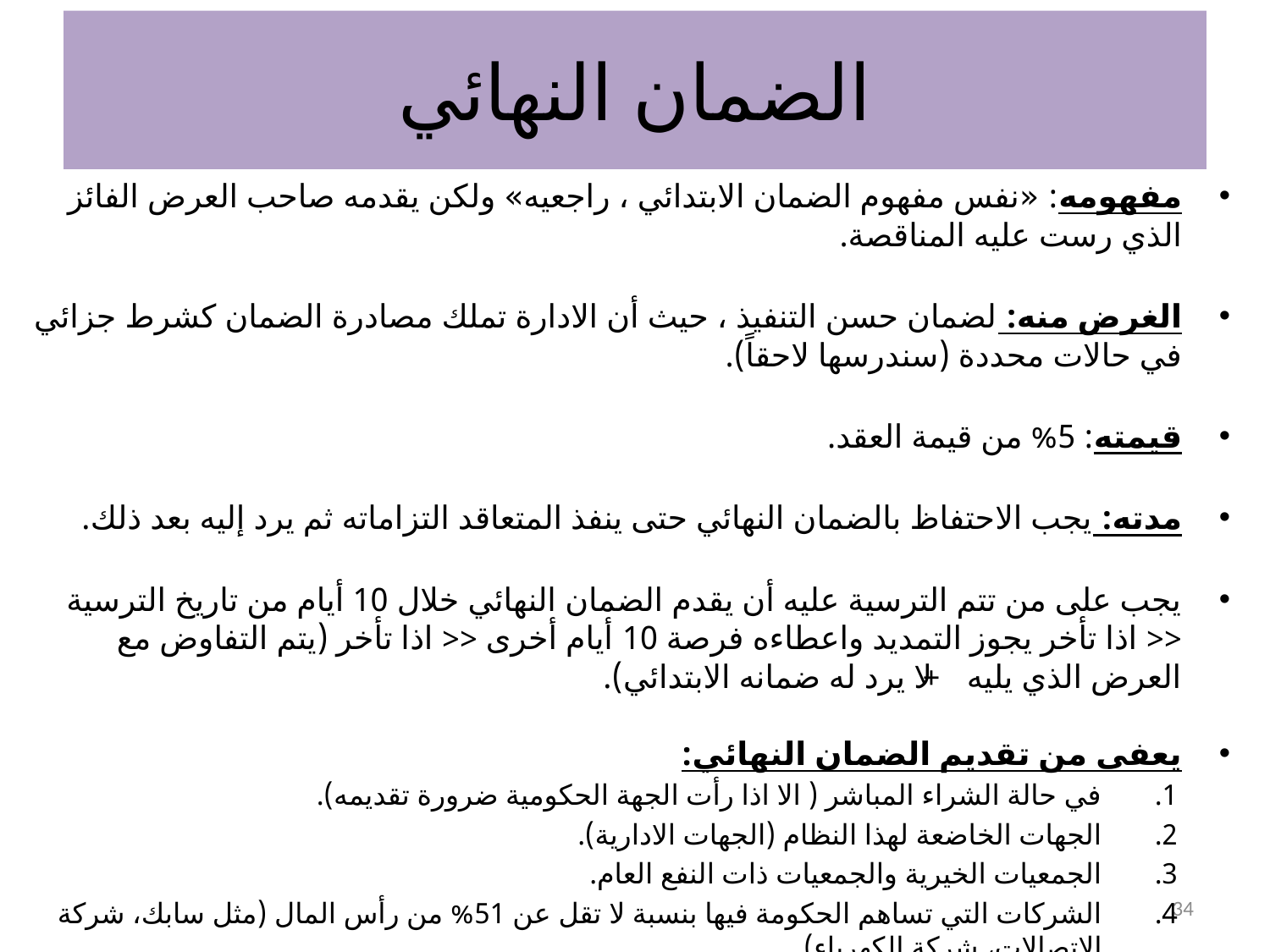

# الضمان النهائي
مفهومه: «نفس مفهوم الضمان الابتدائي ، راجعيه» ولكن يقدمه صاحب العرض الفائز الذي رست عليه المناقصة.

الغرض منه: لضمان حسن التنفيذ ، حيث أن الادارة تملك مصادرة الضمان كشرط جزائي في حالات محددة (سندرسها لاحقاً).

قيمته: 5% من قيمة العقد.

مدته: يجب الاحتفاظ بالضمان النهائي حتى ينفذ المتعاقد التزاماته ثم يرد إليه بعد ذلك.

يجب على من تتم الترسية عليه أن يقدم الضمان النهائي خلال 10 أيام من تاريخ الترسية << اذا تأخر يجوز التمديد واعطاءه فرصة 10 أيام أخرى << اذا تأخر (يتم التفاوض مع العرض الذي يليه + لا يرد له ضمانه الابتدائي).

يعفى من تقديم الضمان النهائي:
في حالة الشراء المباشر ( الا اذا رأت الجهة الحكومية ضرورة تقديمه).
الجهات الخاضعة لهذا النظام (الجهات الادارية).
الجمعيات الخيرية والجمعيات ذات النفع العام.
الشركات التي تساهم الحكومة فيها بنسبة لا تقل عن 51% من رأس المال (مثل سابك، شركة الاتصالات، شركة الكهرباء).
34